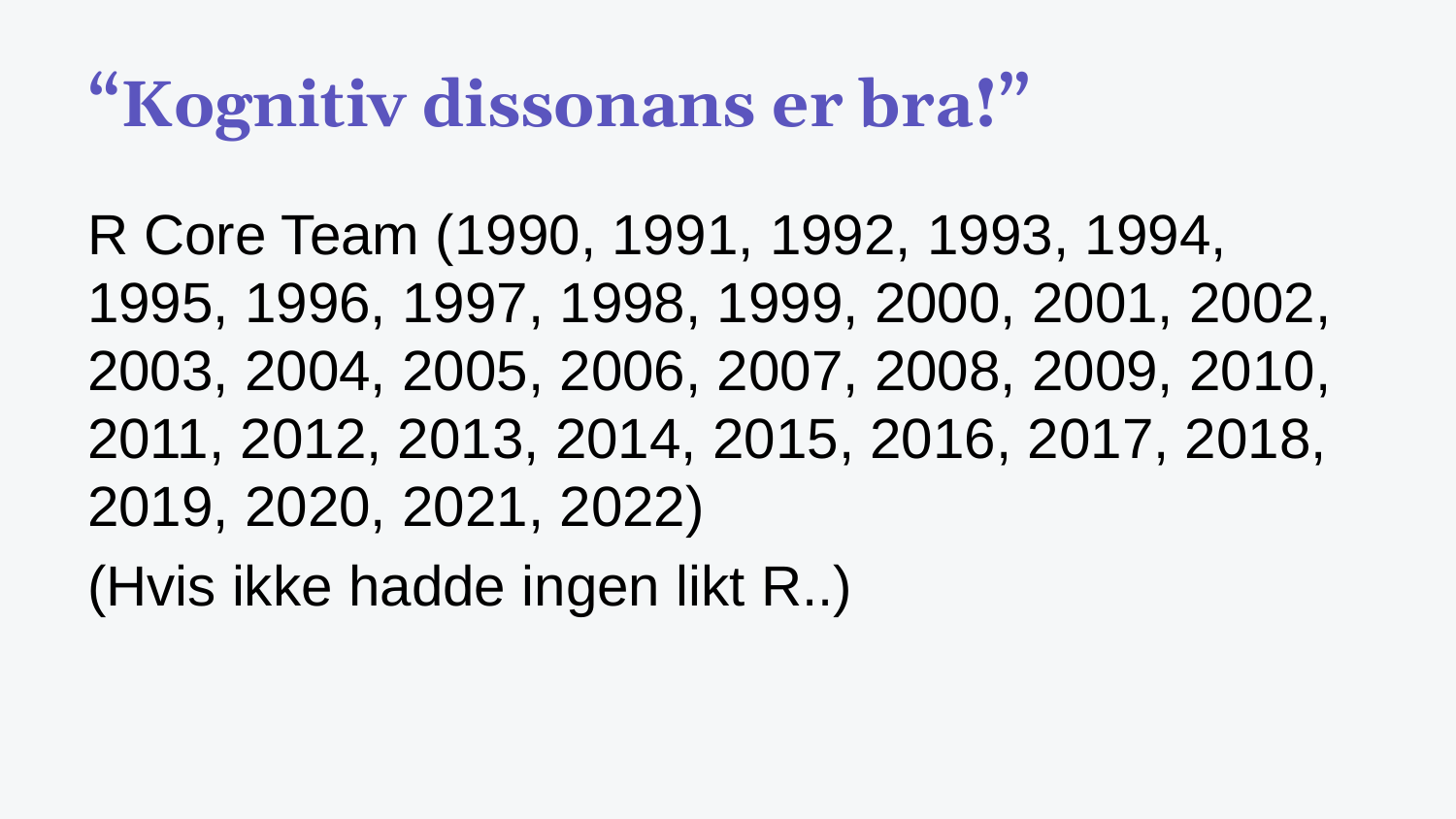

# “Kognitiv dissonans er bra!”
R Core Team (1990, 1991, 1992, 1993, 1994, 1995, 1996, 1997, 1998, 1999, 2000, 2001, 2002, 2003, 2004, 2005, 2006, 2007, 2008, 2009, 2010, 2011, 2012, 2013, 2014, 2015, 2016, 2017, 2018, 2019, 2020, 2021, 2022)
(Hvis ikke hadde ingen likt R..)